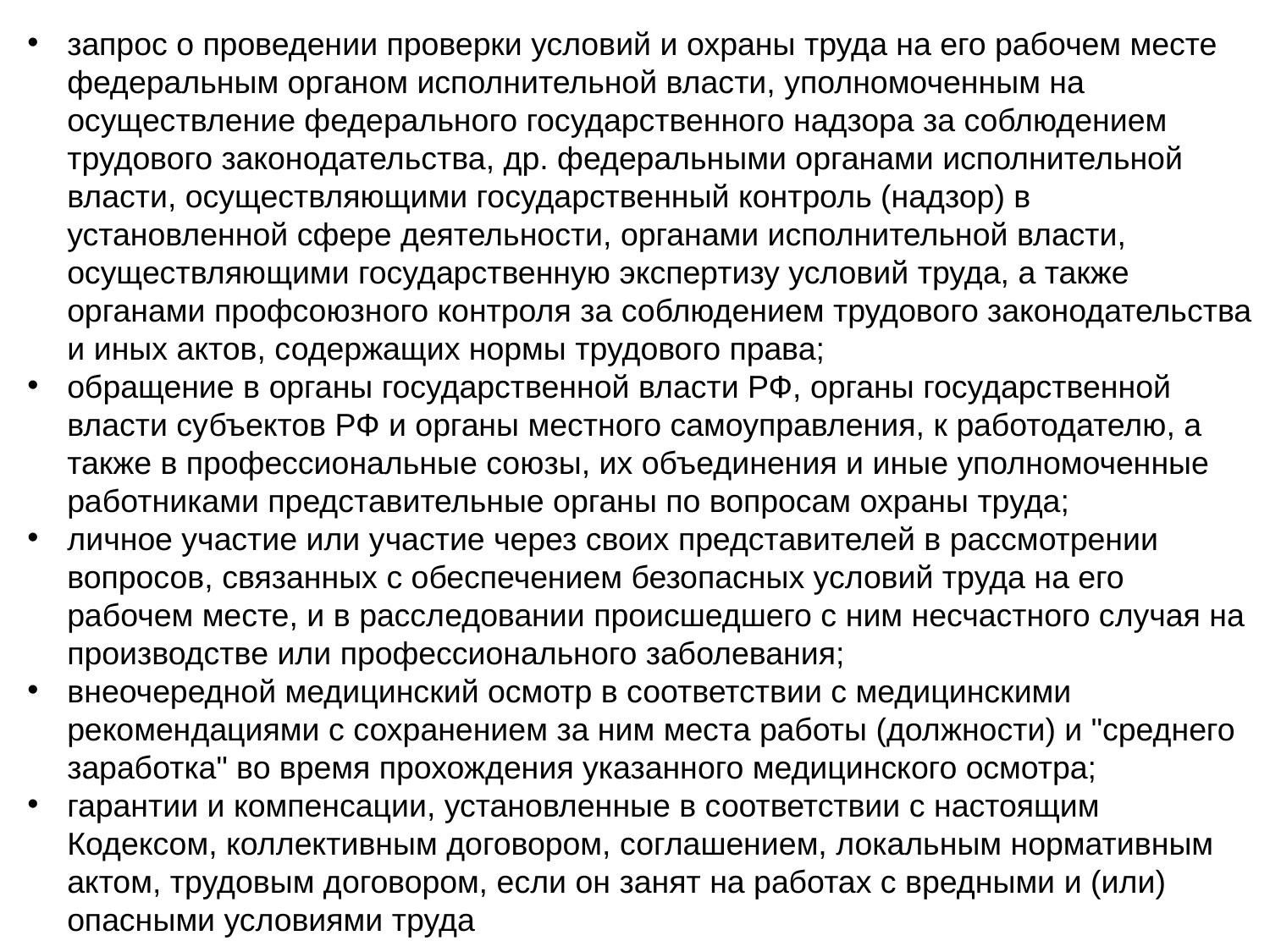

запрос о проведении проверки условий и охраны труда на его рабочем месте федеральным органом исполнительной власти, уполномоченным на осуществление федерального государственного надзора за соблюдением трудового законодательства, др. федеральными органами исполнительной власти, осуществляющими государственный контроль (надзор) в установленной сфере деятельности, органами исполнительной власти, осуществляющими государственную экспертизу условий труда, а также органами профсоюзного контроля за соблюдением трудового законодательства и иных актов, содержащих нормы трудового права;
обращение в органы государственной власти РФ, органы государственной власти субъектов РФ и органы местного самоуправления, к работодателю, а также в профессиональные союзы, их объединения и иные уполномоченные работниками представительные органы по вопросам охраны труда;
личное участие или участие через своих представителей в рассмотрении вопросов, связанных с обеспечением безопасных условий труда на его рабочем месте, и в расследовании происшедшего с ним несчастного случая на производстве или профессионального заболевания;
внеочередной медицинский осмотр в соответствии с медицинскими рекомендациями с сохранением за ним места работы (должности) и "среднего заработка" во время прохождения указанного медицинского осмотра;
гарантии и компенсации, установленные в соответствии с настоящим Кодексом, коллективным договором, соглашением, локальным нормативным актом, трудовым договором, если он занят на работах с вредными и (или) опасными условиями труда